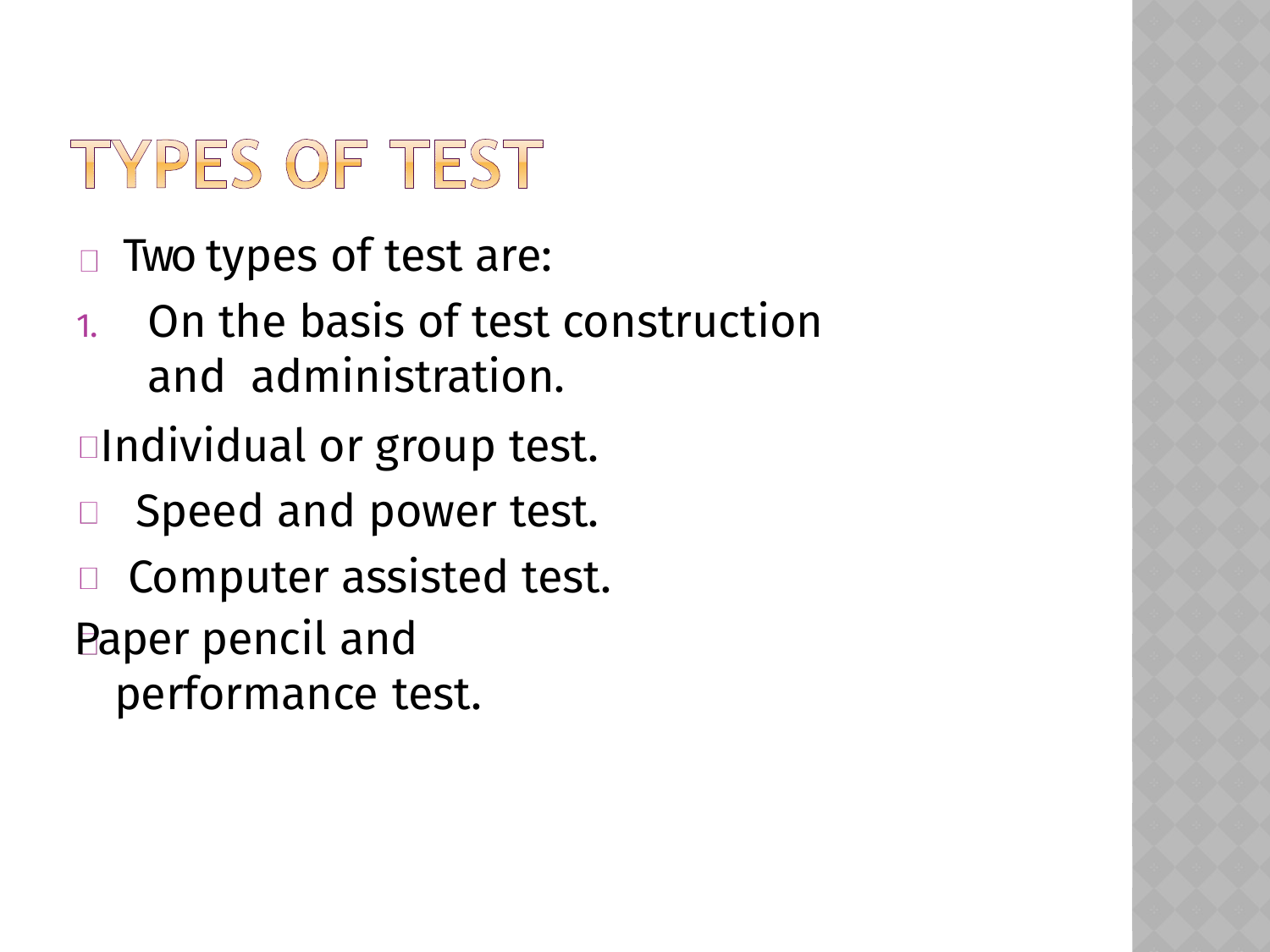

Two types of test are:
1.	On the basis of test construction and  administration.
Individual or group test.  Speed and power test.  Computer assisted test.
Paper pencil and performance test.